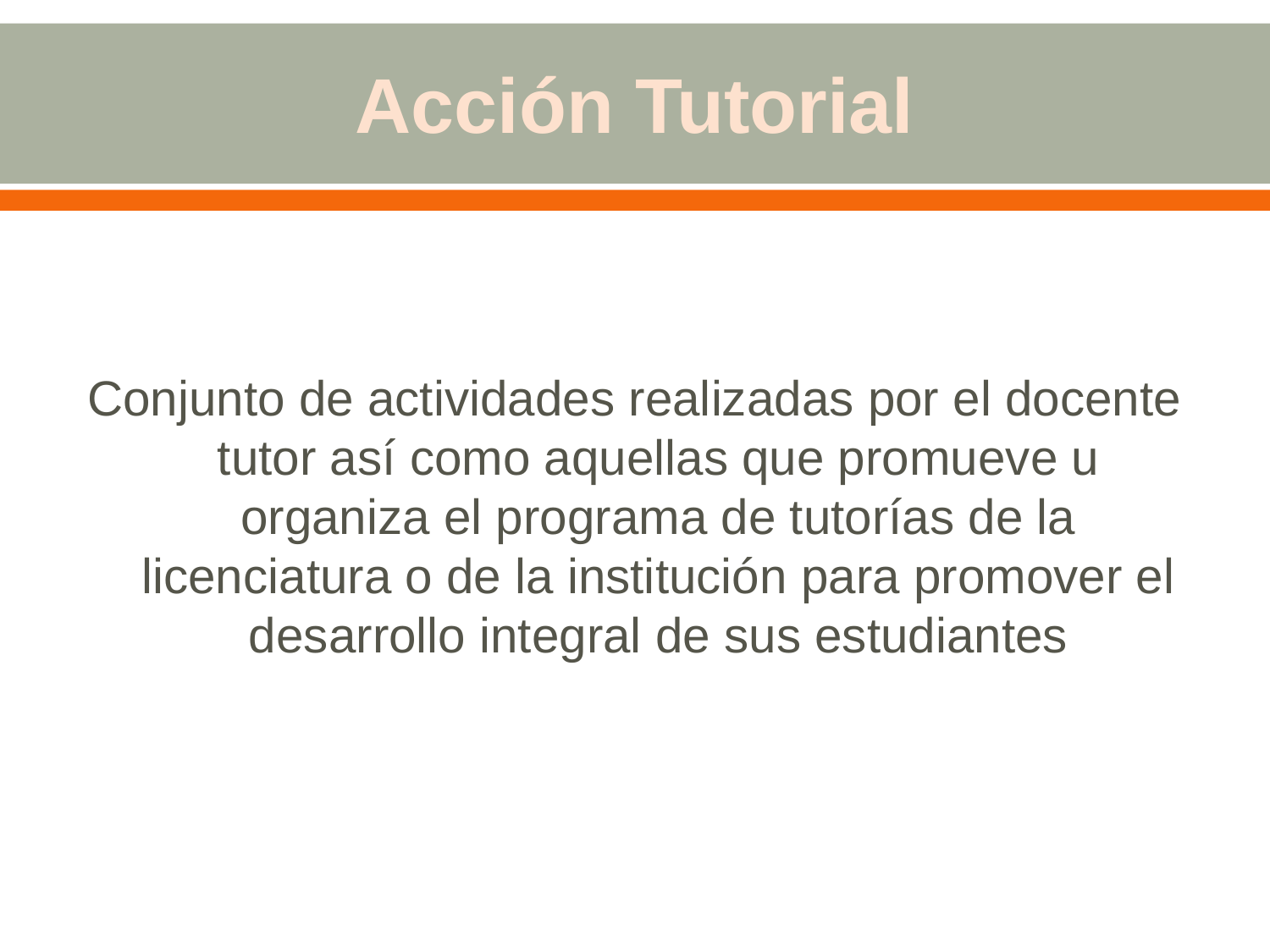

# Acción Tutorial

Conjunto de actividades realizadas por el docente tutor así como aquellas que promueve u organiza el programa de tutorías de la licenciatura o de la institución para promover el desarrollo integral de sus estudiantes